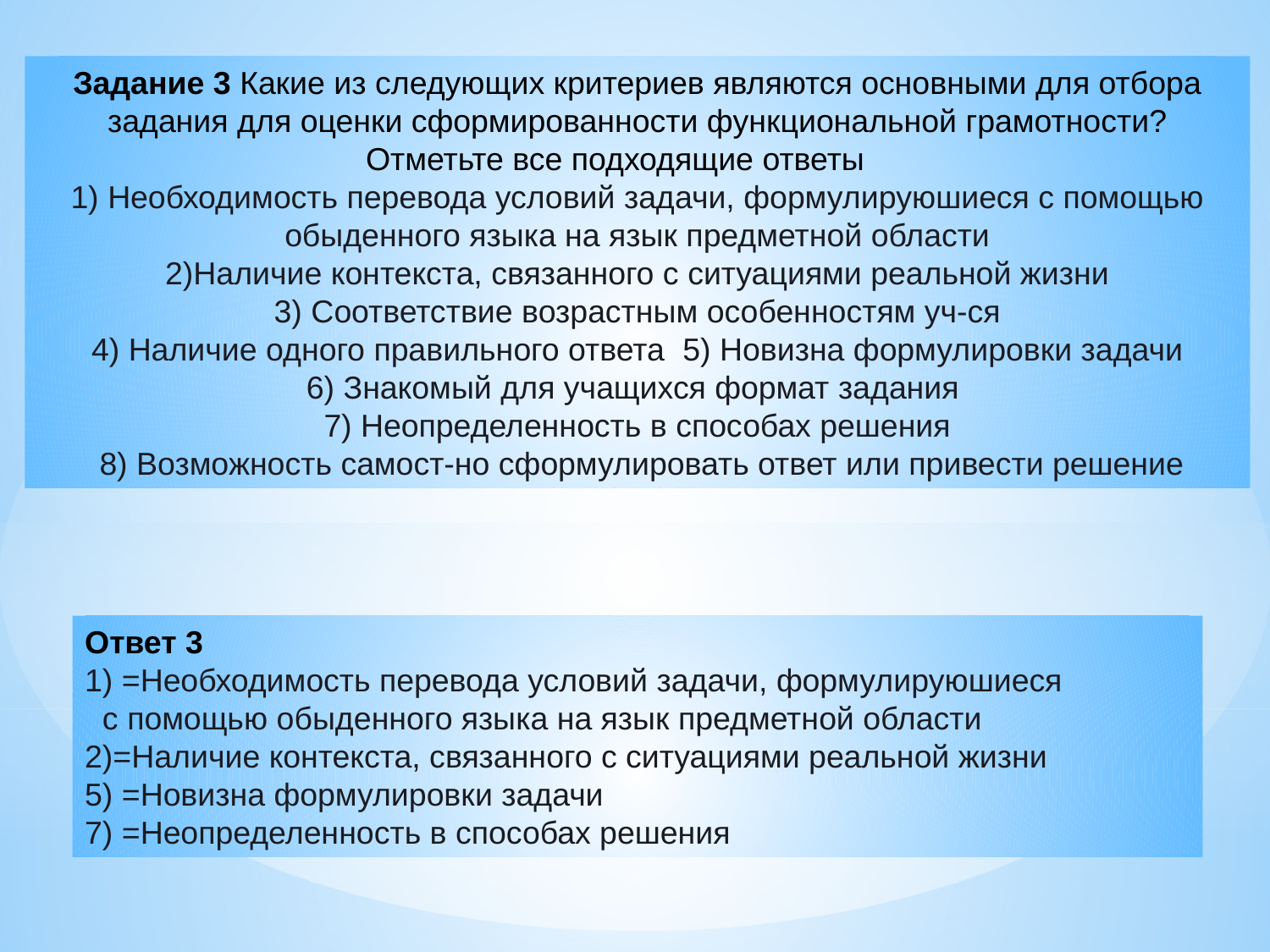

Задание 3 Какие из следующих критериев являются основными для отбора задания для оценки сформированности функциональной грамотности? Отметьте все подходящие ответы
1) Необходимость перевода условий задачи, формулируюшиеся с помощью обыденного языка на язык предметной области
2)Наличие контекста, связанного с ситуациями реальной жизни
3) Соответствие возрастным особенностям уч-ся
4) Наличие одного правильного ответа  5) Новизна формулировки задачи
 6) Знакомый для учащихся формат задания
7) Неопределенность в способах решения
 8) Возможность самост-но сформулировать ответ или привести решение
Ответ 3
1) =Необходимость перевода условий задачи, формулируюшиеся
  с помощью обыденного языка на язык предметной области
2)=Наличие контекста, связанного с ситуациями реальной жизни
5) =Новизна формулировки задачи
7) =Неопределенность в способах решения